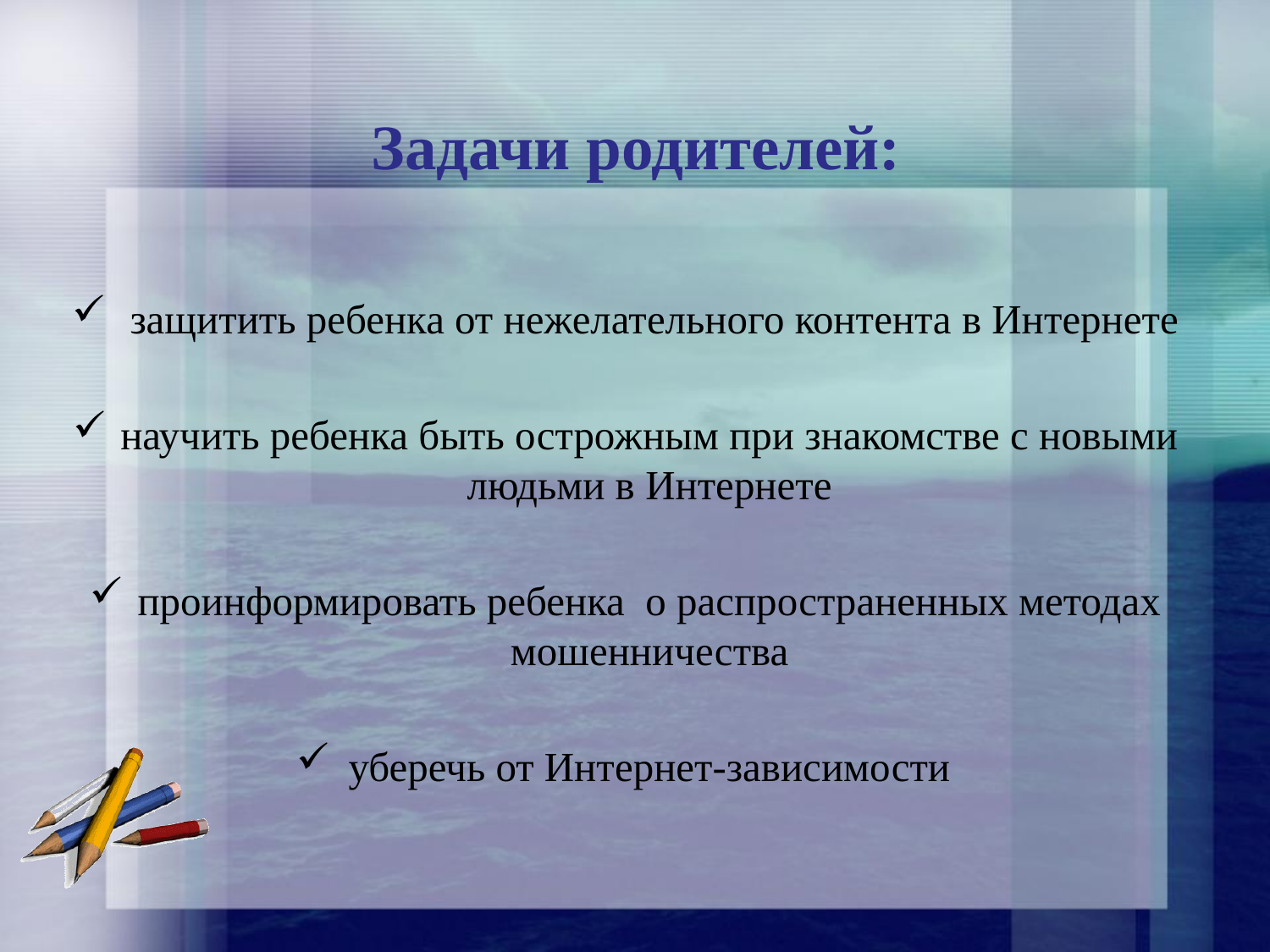

# Задачи родителей:
 защитить ребенка от нежелательного контента в Интернете

научить ребенка быть острожным при знакомстве с новыми людьми в Интернете

проинформировать ребенка  о распространенных методах мошенничества

уберечь от Интернет-зависимости